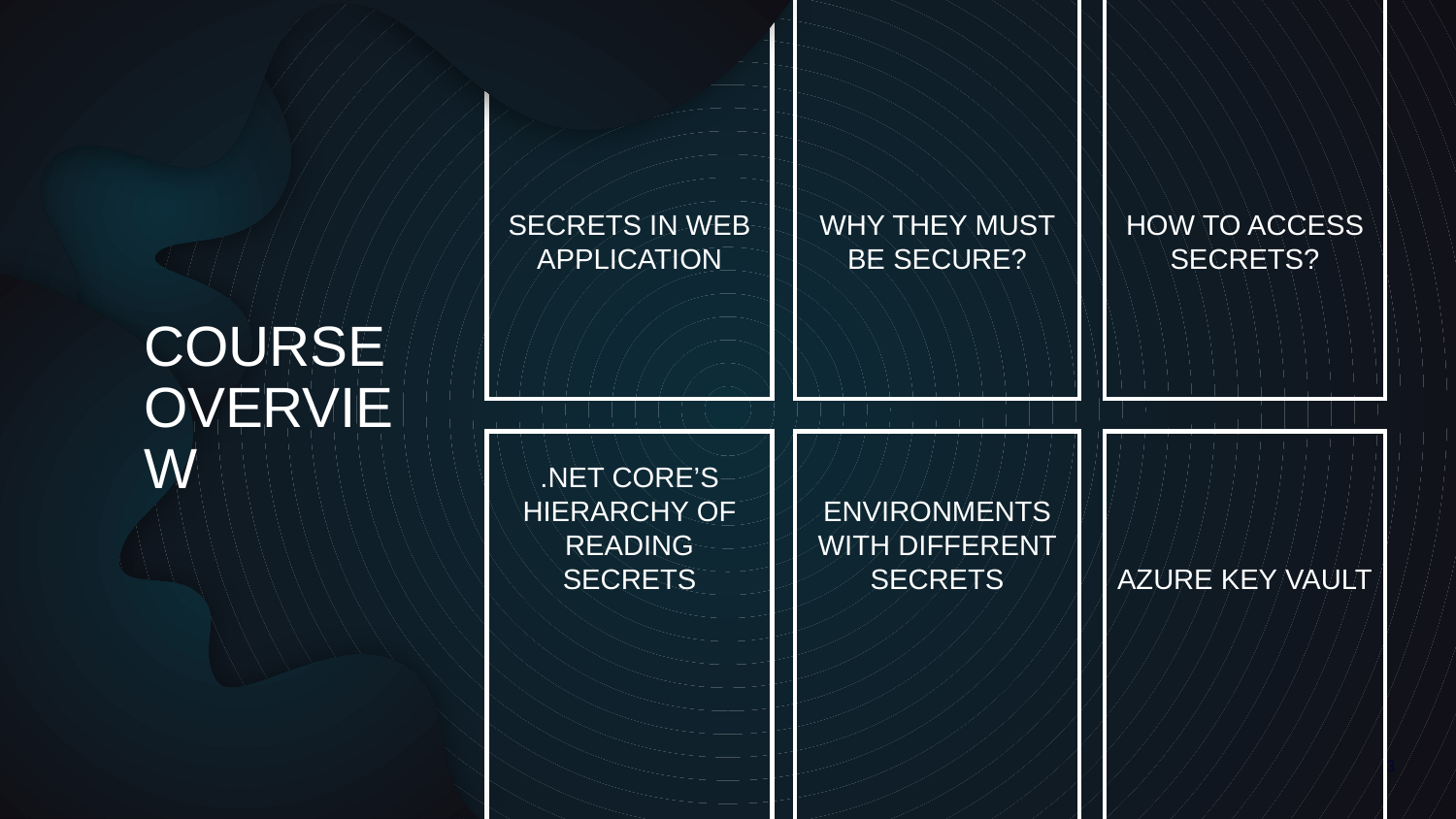

# COURSE OVERVIEW
SECRETS IN WEB APPLICATION
WHY THEY MUST BE SECURE?
HOW TO ACCESS SECRETS?
.NET CORE’S HIERARCHY OF READING SECRETS
ENVIRONMENTS WITH DIFFERENT SECRETS
AZURE KEY VAULT